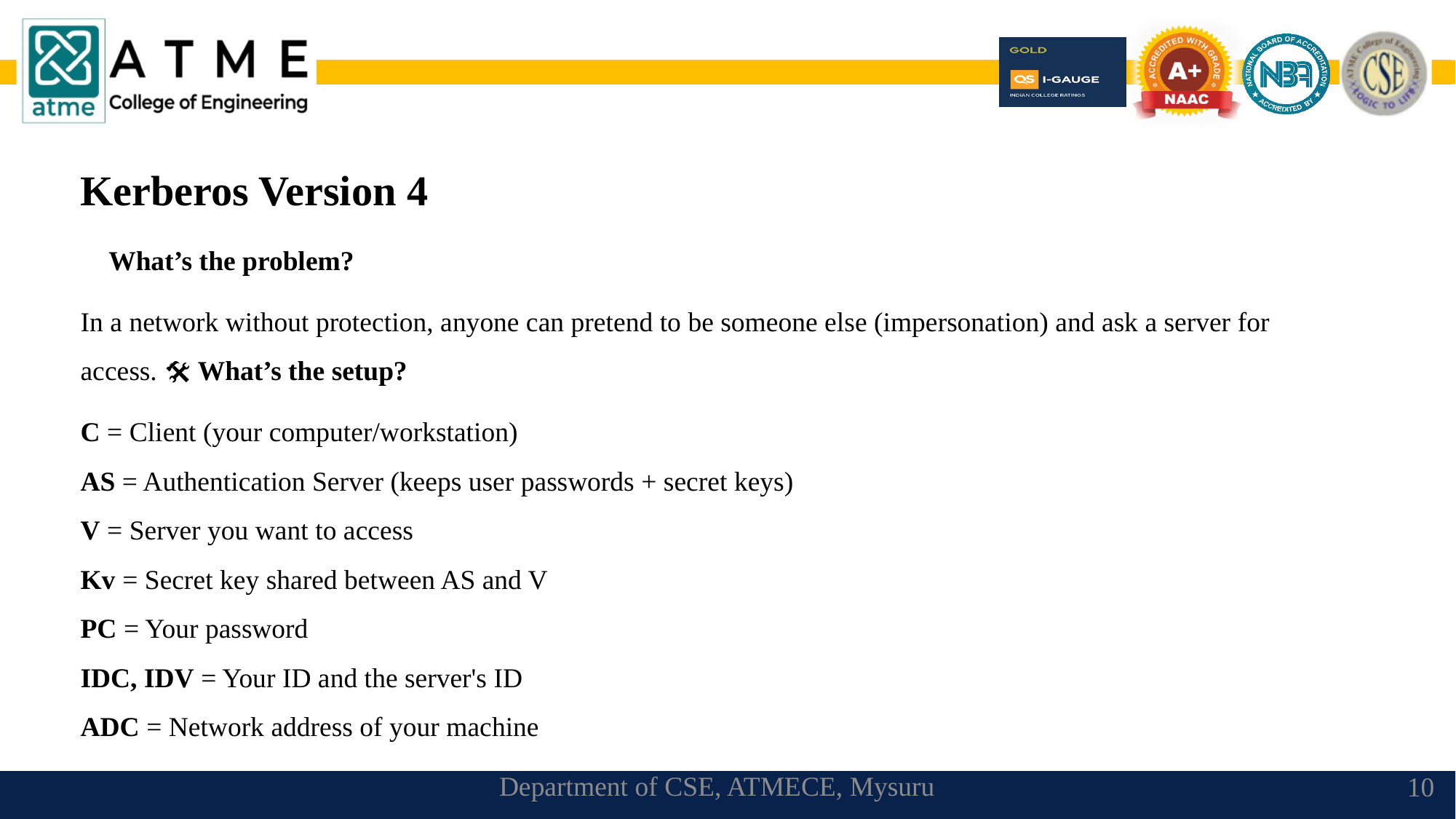

Kerberos Version 4
🧩 What’s the problem?
In a network without protection, anyone can pretend to be someone else (impersonation) and ask a server for access. 🛠️ What’s the setup?
C = Client (your computer/workstation)
AS = Authentication Server (keeps user passwords + secret keys)
V = Server you want to access
Kv = Secret key shared between AS and V
PC = Your password
IDC, IDV = Your ID and the server's ID
ADC = Network address of your machine

Department of CSE, ATMECE, Mysuru
10